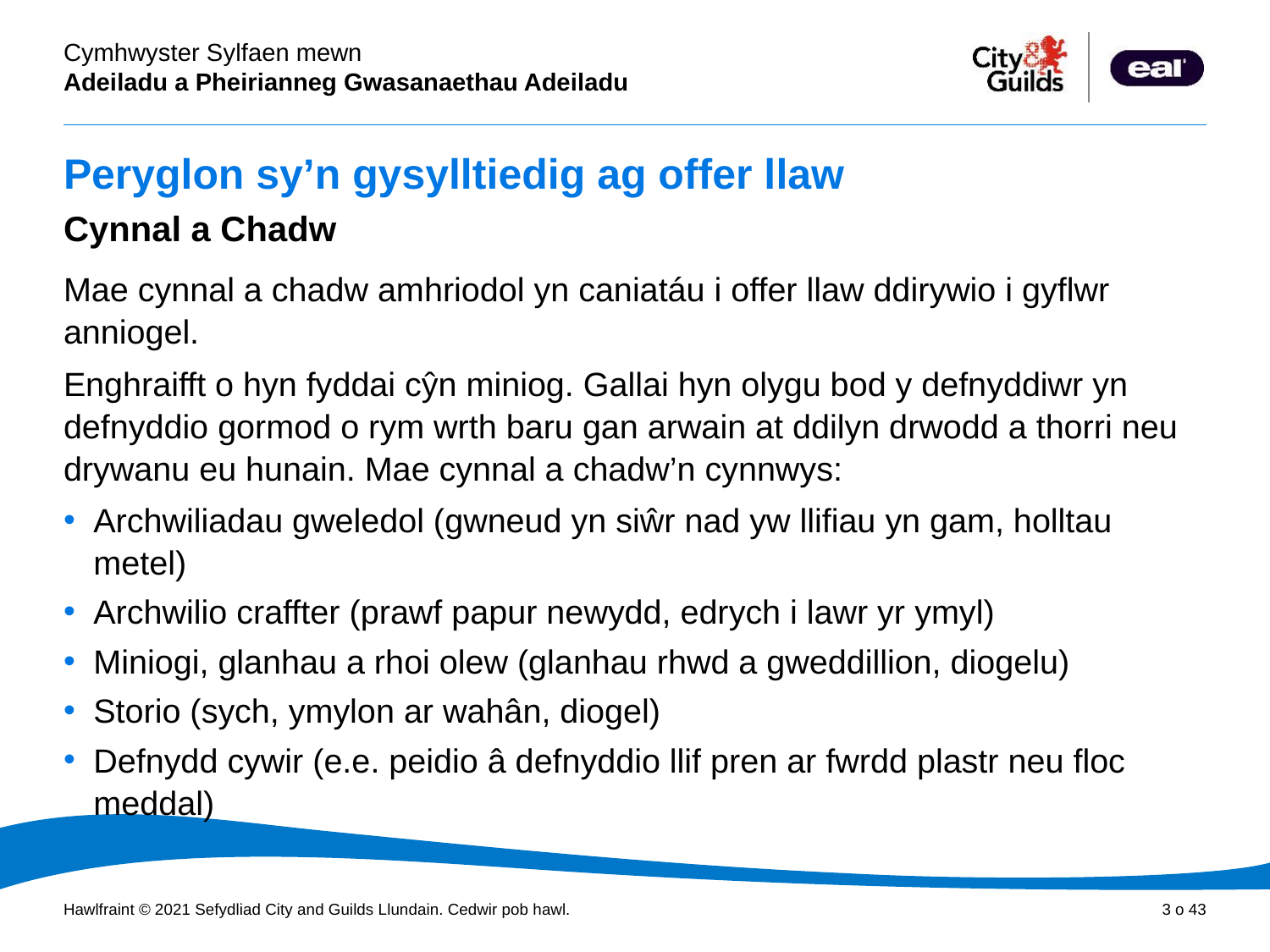

# Peryglon sy’n gysylltiedig ag offer llaw
Cynnal a Chadw
Mae cynnal a chadw amhriodol yn caniatáu i offer llaw ddirywio i gyflwr anniogel.
Enghraifft o hyn fyddai cŷn miniog. Gallai hyn olygu bod y defnyddiwr yn defnyddio gormod o rym wrth baru gan arwain at ddilyn drwodd a thorri neu drywanu eu hunain. Mae cynnal a chadw’n cynnwys:
Archwiliadau gweledol (gwneud yn siŵr nad yw llifiau yn gam, holltau metel)
Archwilio craffter (prawf papur newydd, edrych i lawr yr ymyl)
Miniogi, glanhau a rhoi olew (glanhau rhwd a gweddillion, diogelu)
Storio (sych, ymylon ar wahân, diogel)
Defnydd cywir (e.e. peidio â defnyddio llif pren ar fwrdd plastr neu floc meddal)